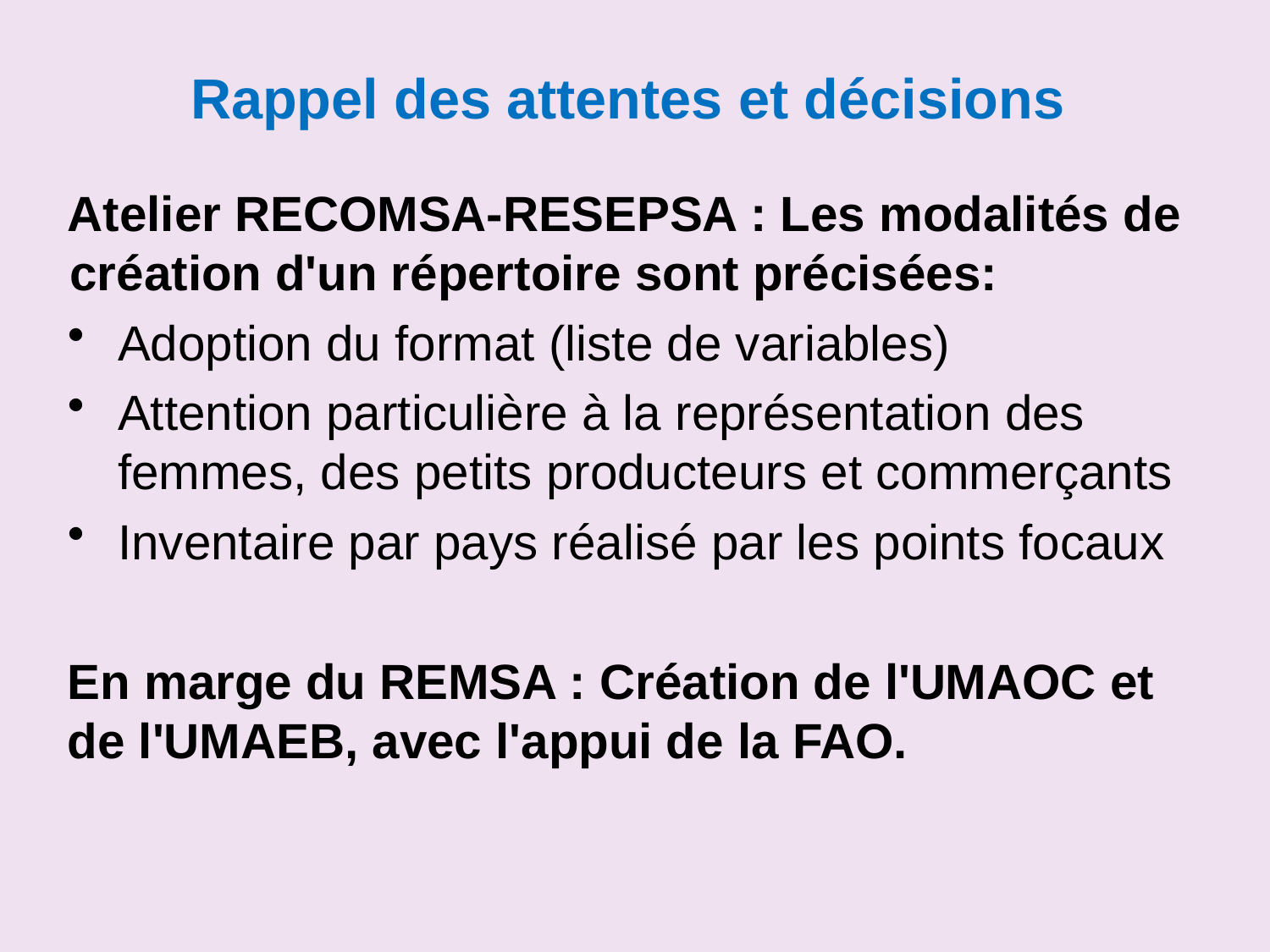

# Rappel des attentes et décisions
Atelier RECOMSA-RESEPSA : Les modalités de création d'un répertoire sont précisées:
Adoption du format (liste de variables)
Attention particulière à la représentation des femmes, des petits producteurs et commerçants
Inventaire par pays réalisé par les points focaux

En marge du REMSA : Création de l'UMAOC et de l'UMAEB, avec l'appui de la FAO.